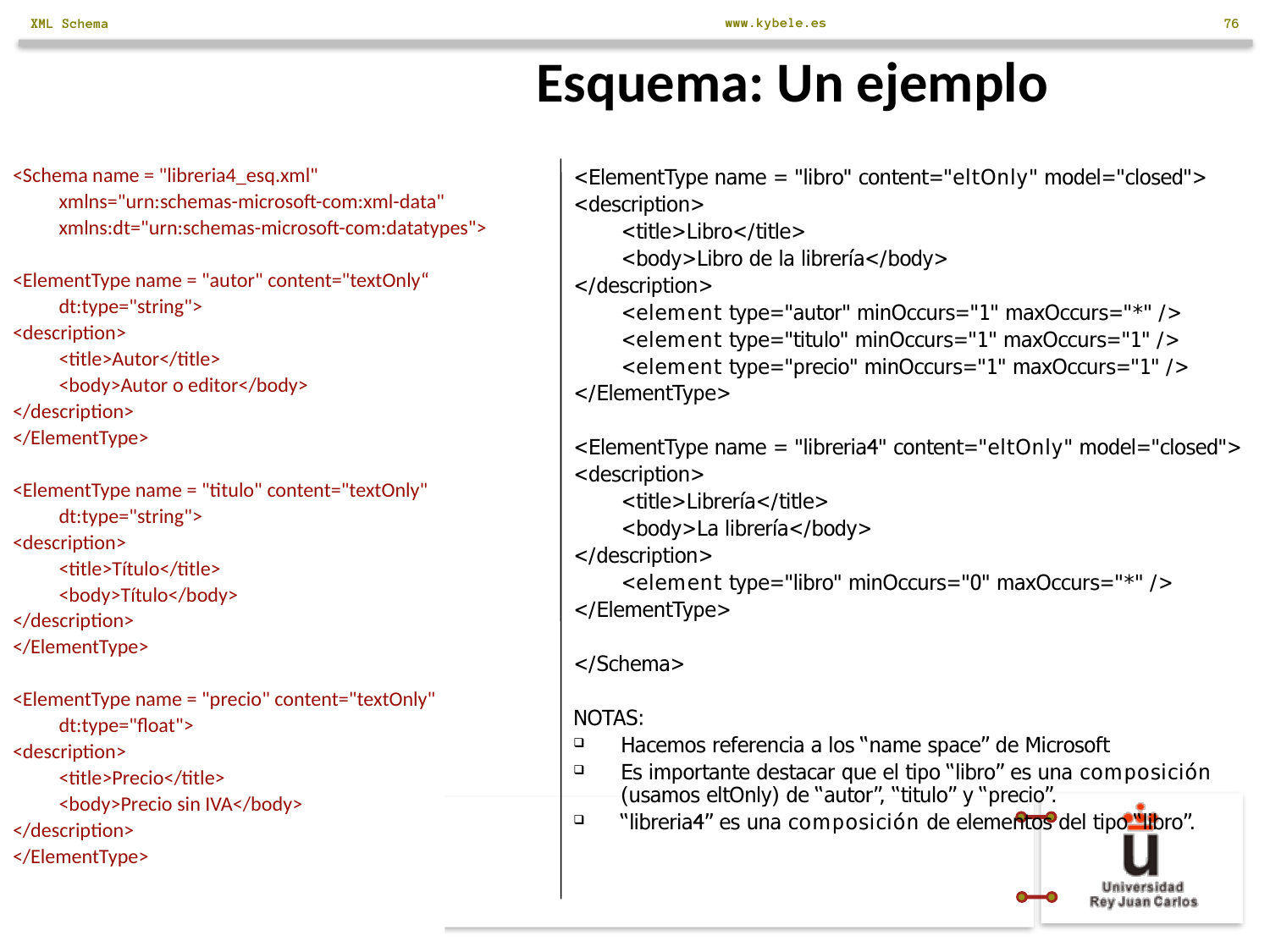

XML Schema
76
# Esquema: Un ejemplo

<Schema name = "libreria4_esq.xml"
	xmlns="urn:schemas-microsoft-com:xml-data"
	xmlns:dt="urn:schemas-microsoft-com:datatypes">

<ElementType name = "autor" content="textOnly“
	dt:type="string">
<description>
	<title>Autor</title>
	<body>Autor o editor</body>
</description>
</ElementType>

<ElementType name = "titulo" content="textOnly"
	dt:type="string">
<description>
	<title>Título</title>
	<body>Título</body>
</description>
</ElementType>

<ElementType name = "precio" content="textOnly"
	dt:type="float">
<description>
	<title>Precio</title>
	<body>Precio sin IVA</body>
</description>
</ElementType>

<ElementType name = "libro" content="eltOnly" model="closed">
<description>
	<title>Libro</title>
	<body>Libro de la librería</body>
</description>
	<element type="autor" minOccurs="1" maxOccurs="*" />
	<element type="titulo" minOccurs="1" maxOccurs="1" />
	<element type="precio" minOccurs="1" maxOccurs="1" />
</ElementType>

<ElementType name = "libreria4" content="eltOnly" model="closed">
<description>
	<title>Librería</title>
	<body>La librería</body>
</description>
	<element type="libro" minOccurs="0" maxOccurs="*" />
</ElementType>

</Schema>

NOTAS:
Hacemos referencia a los “name space” de Microsoft
Es importante destacar que el tipo “libro” es una composición (usamos eltOnly) de “autor”, “titulo” y “precio”.
“libreria4” es una composición de elementos del tipo “libro”.